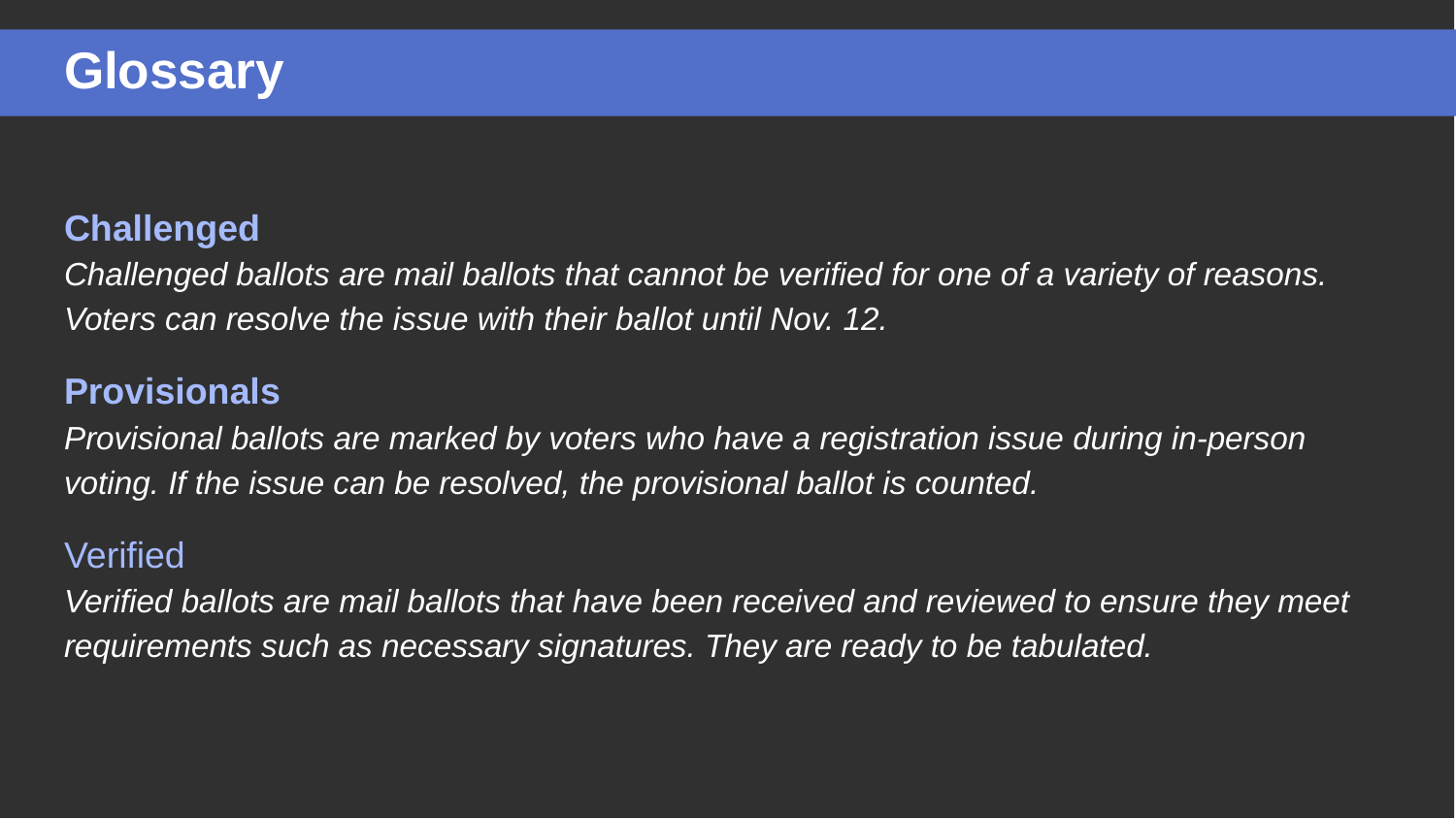

# Glossary

Challenged
Challenged ballots are mail ballots that cannot be verified for one of a variety of reasons. Voters can resolve the issue with their ballot until Nov. 12.
Provisionals
Provisional ballots are marked by voters who have a registration issue during in-person voting. If the issue can be resolved, the provisional ballot is counted.
Verified
Verified ballots are mail ballots that have been received and reviewed to ensure they meet requirements such as necessary signatures. They are ready to be tabulated.